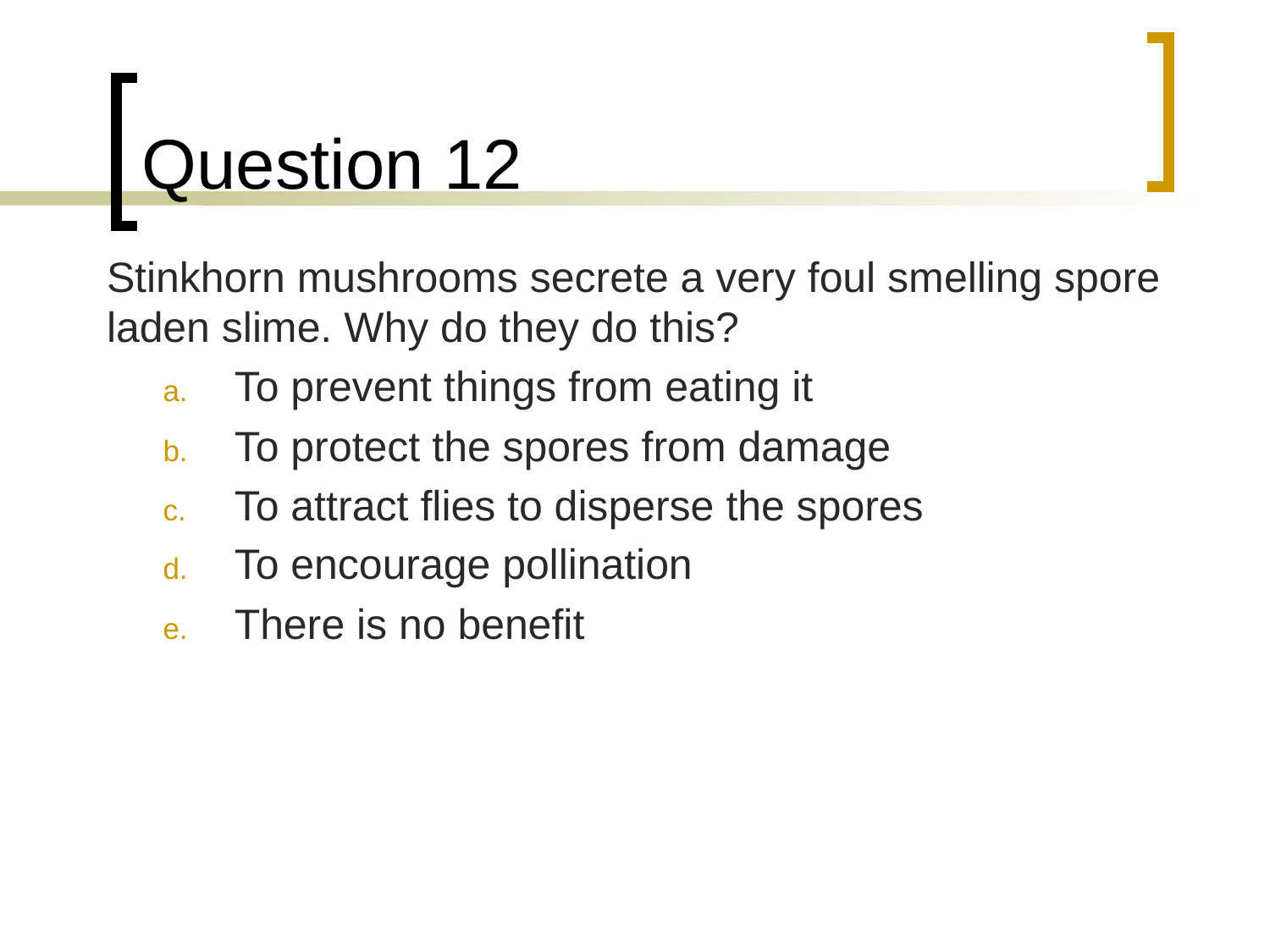

# Question 12
	Stinkhorn mushrooms secrete a very foul smelling spore laden slime. Why do they do this?
To prevent things from eating it
To protect the spores from damage
To attract flies to disperse the spores
To encourage pollination
There is no benefit